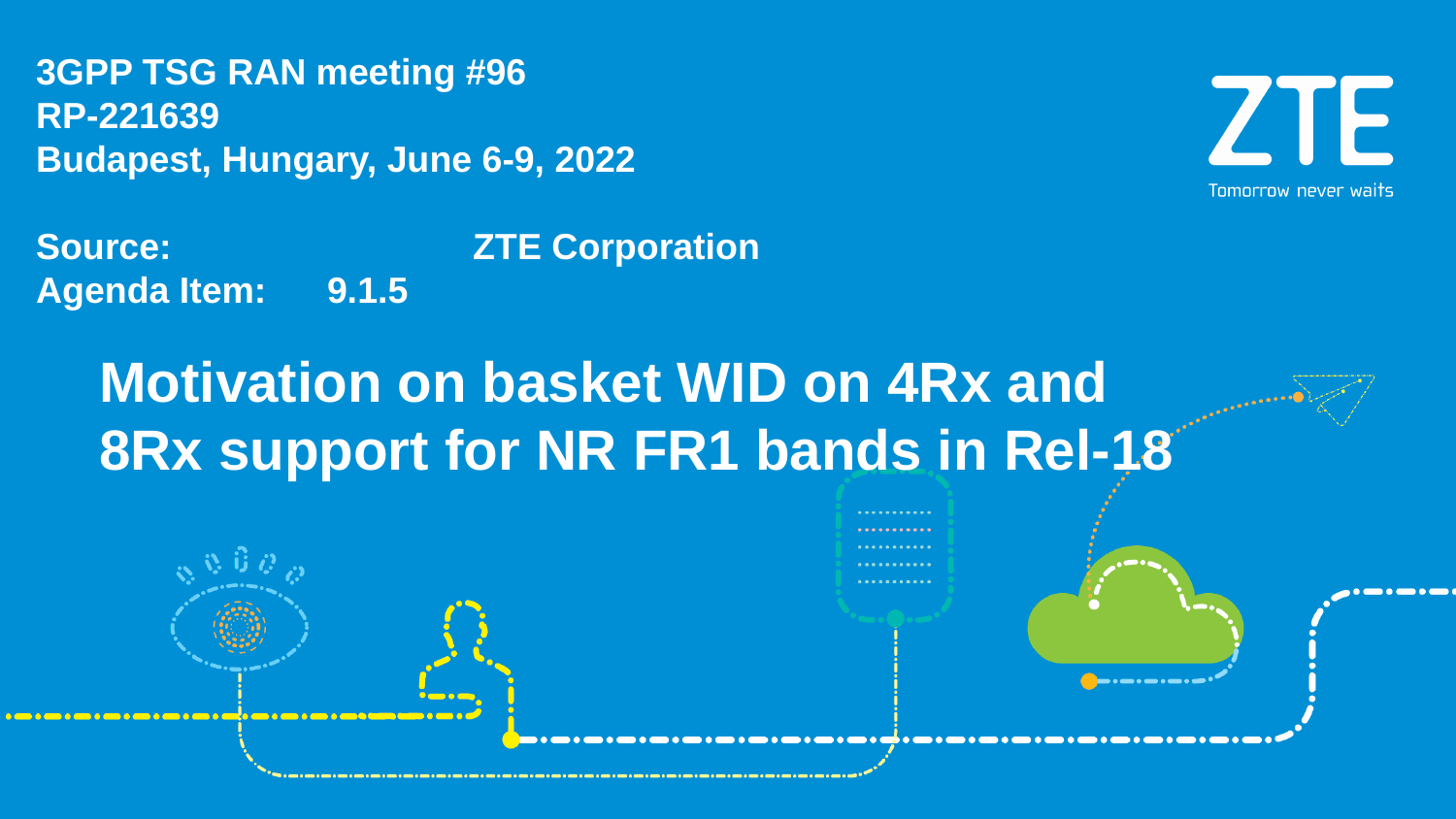

3GPP TSG RAN meeting #96				          RP-221639
Budapest, Hungary, June 6-9, 2022

Source: 		ZTE Corporation
Agenda Item:	9.1.5
# Motivation on basket WID on 4Rx and 8Rx support for NR FR1 bands in Rel-18